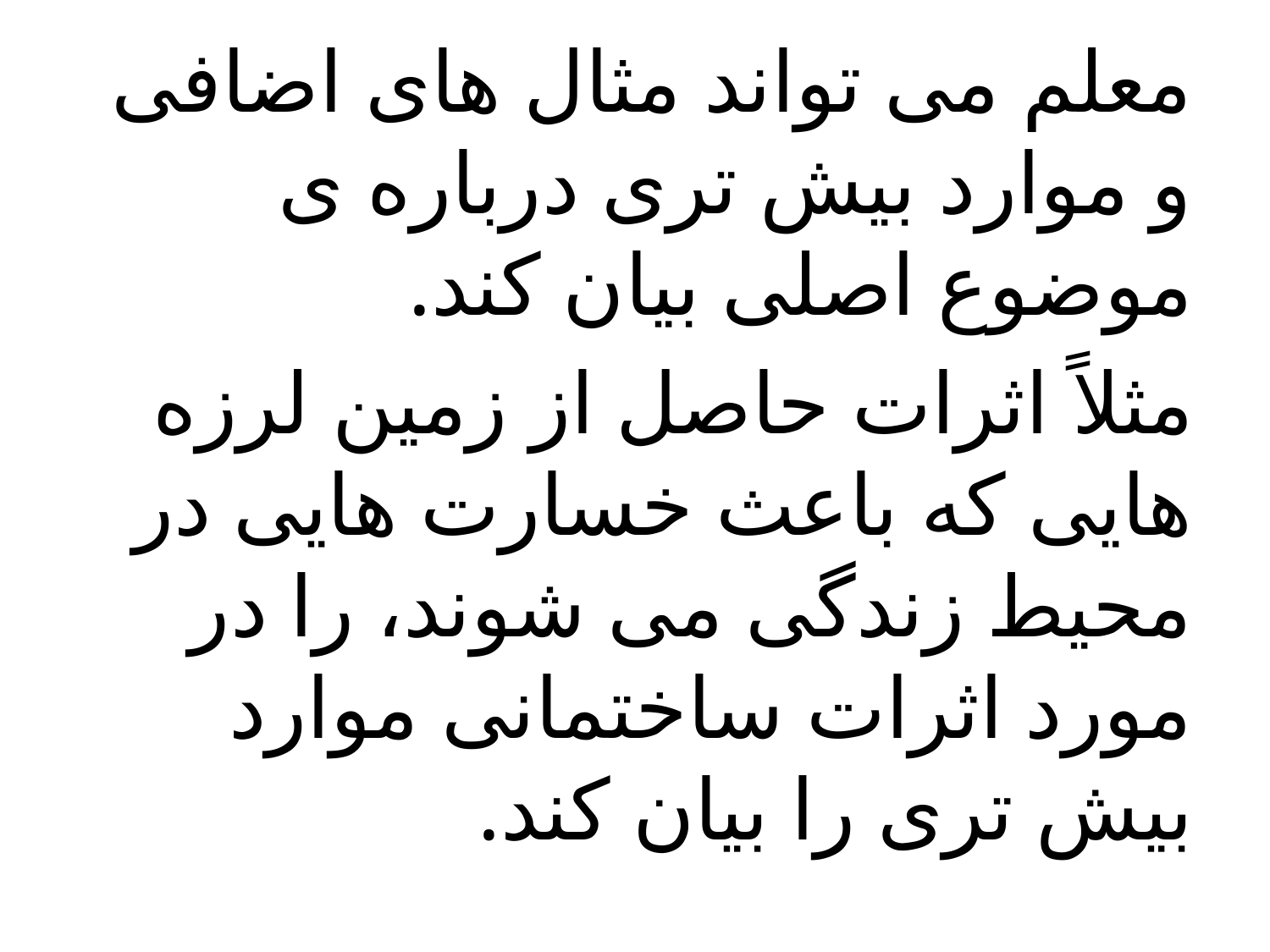

معلم می تواند مثال های اضافی و موارد بیش تری درباره ی موضوع اصلی بیان کند.
مثلاً اثرات حاصل از زمین لرزه هایی که باعث خسارت هایی در محیط زندگی می شوند، را در مورد اثرات ساختمانی موارد بیش تری را بیان کند.